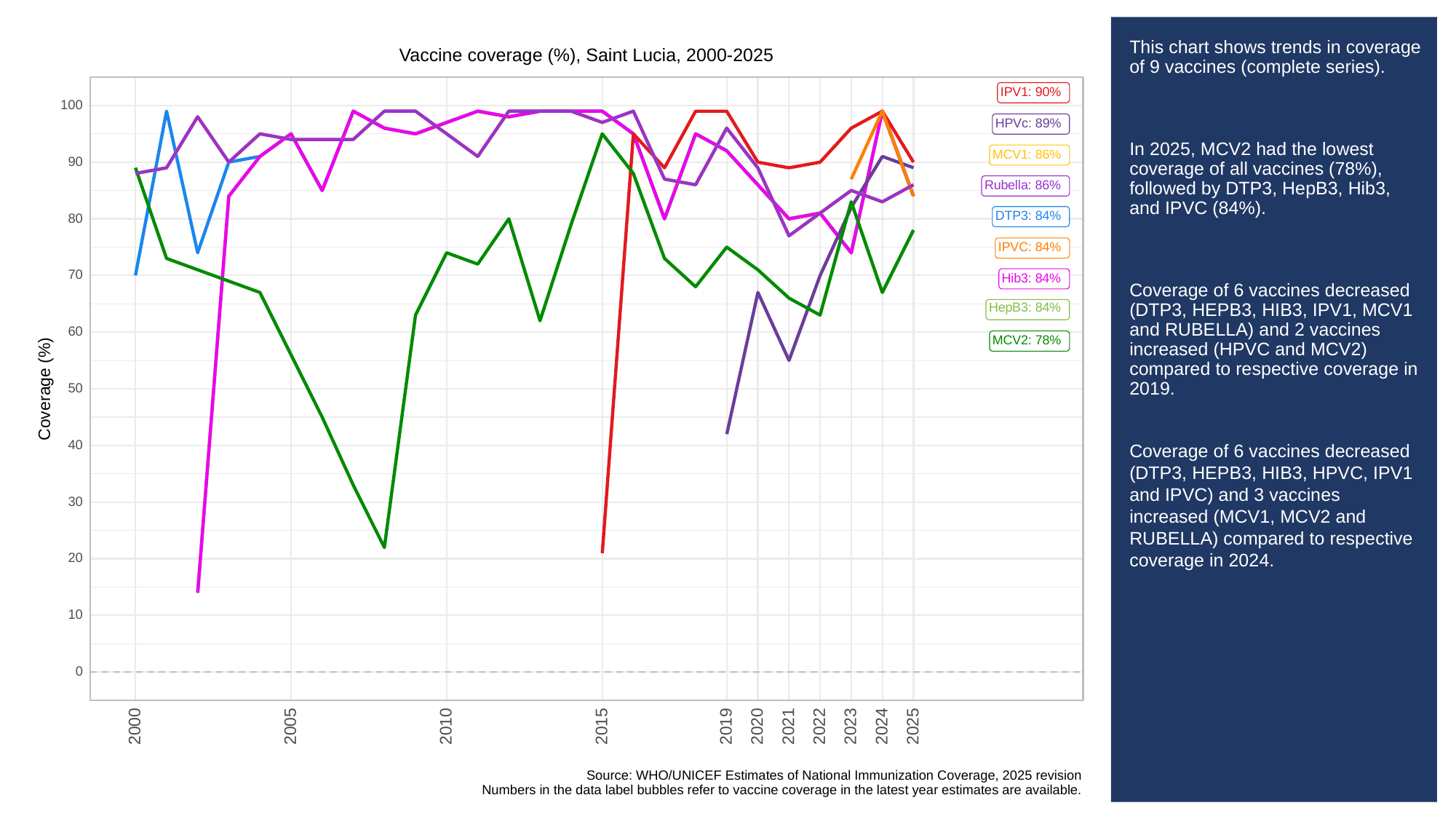

# This chart shows trends in coverage of 9 vaccines (complete series).

In 2025, MCV2 had the lowest coverage of all vaccines (78%), followed by DTP3, HepB3, Hib3, and IPVC (84%).

Coverage of 6 vaccines decreased (DTP3, HEPB3, HIB3, IPV1, MCV1 and RUBELLA) and 2 vaccines increased (HPVC and MCV2) compared to respective coverage in 2019.

Coverage of 6 vaccines decreased (DTP3, HEPB3, HIB3, HPVC, IPV1 and IPVC) and 3 vaccines increased (MCV1, MCV2 and RUBELLA) compared to respective coverage in 2024.

Vaccine coverage (%), Saint Lucia, 2000-2025

IPV1: 90%

100

HPVc: 89%

MCV1: 86%

90

Rubella: 86%

DTP3: 84%
80

IPVC: 84%

70
Hib3: 84%

HepB3: 84%

60

MCV2: 78%

Coverage (%)
50

40

30

20

10

0

2023
2000
2005
2010
2015
2019
2020
2021
2022
2024
2025
Source: WHO/UNICEF Estimates of National Immunization Coverage, 2025 revision
Numbers in the data label bubbles refer to vaccine coverage in the latest year estimates are available.